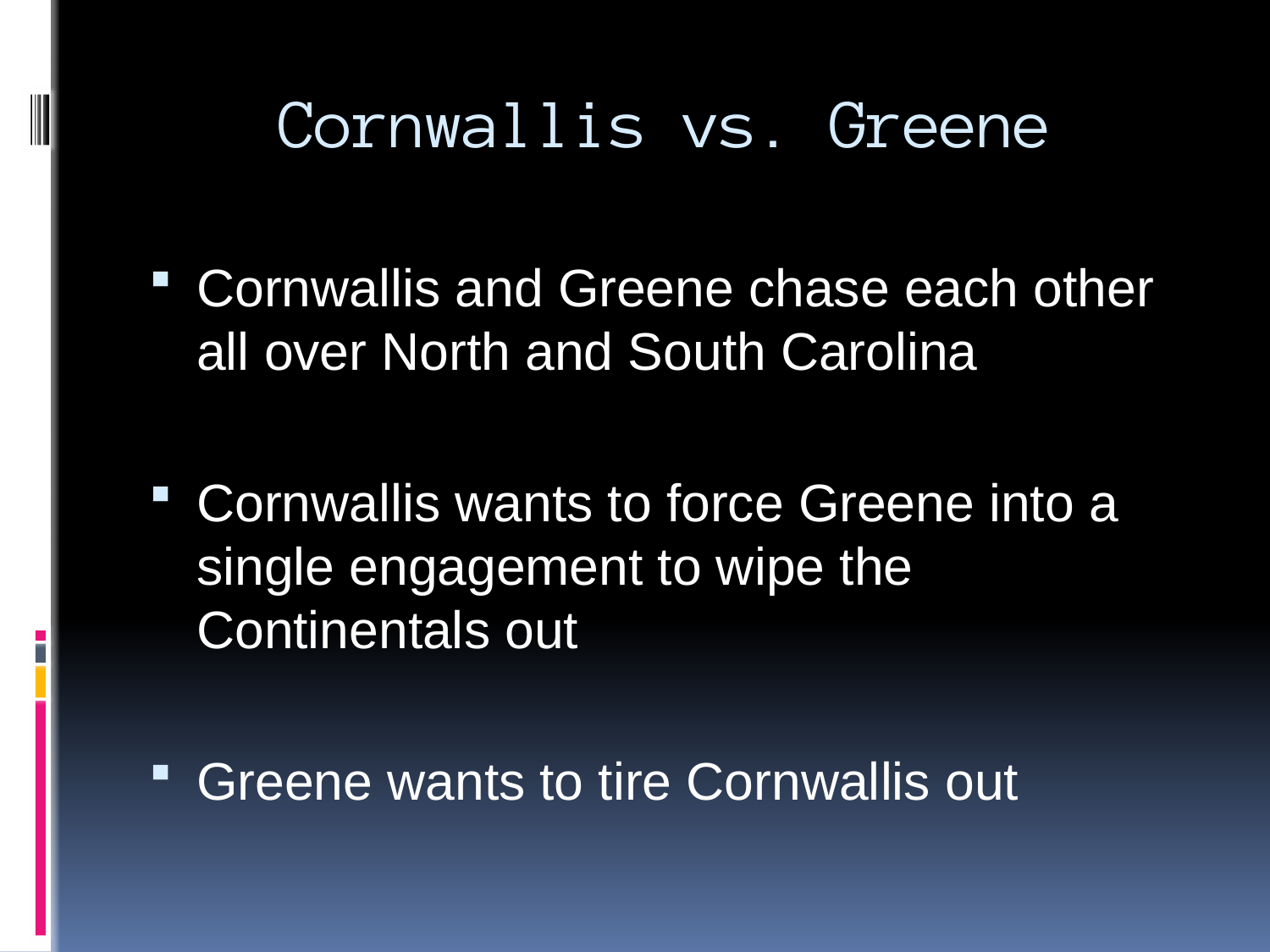

# Cornwallis vs. Greene
Cornwallis and Greene chase each other all over North and South Carolina

Cornwallis wants to force Greene into a single engagement to wipe the Continentals out

Greene wants to tire Cornwallis out